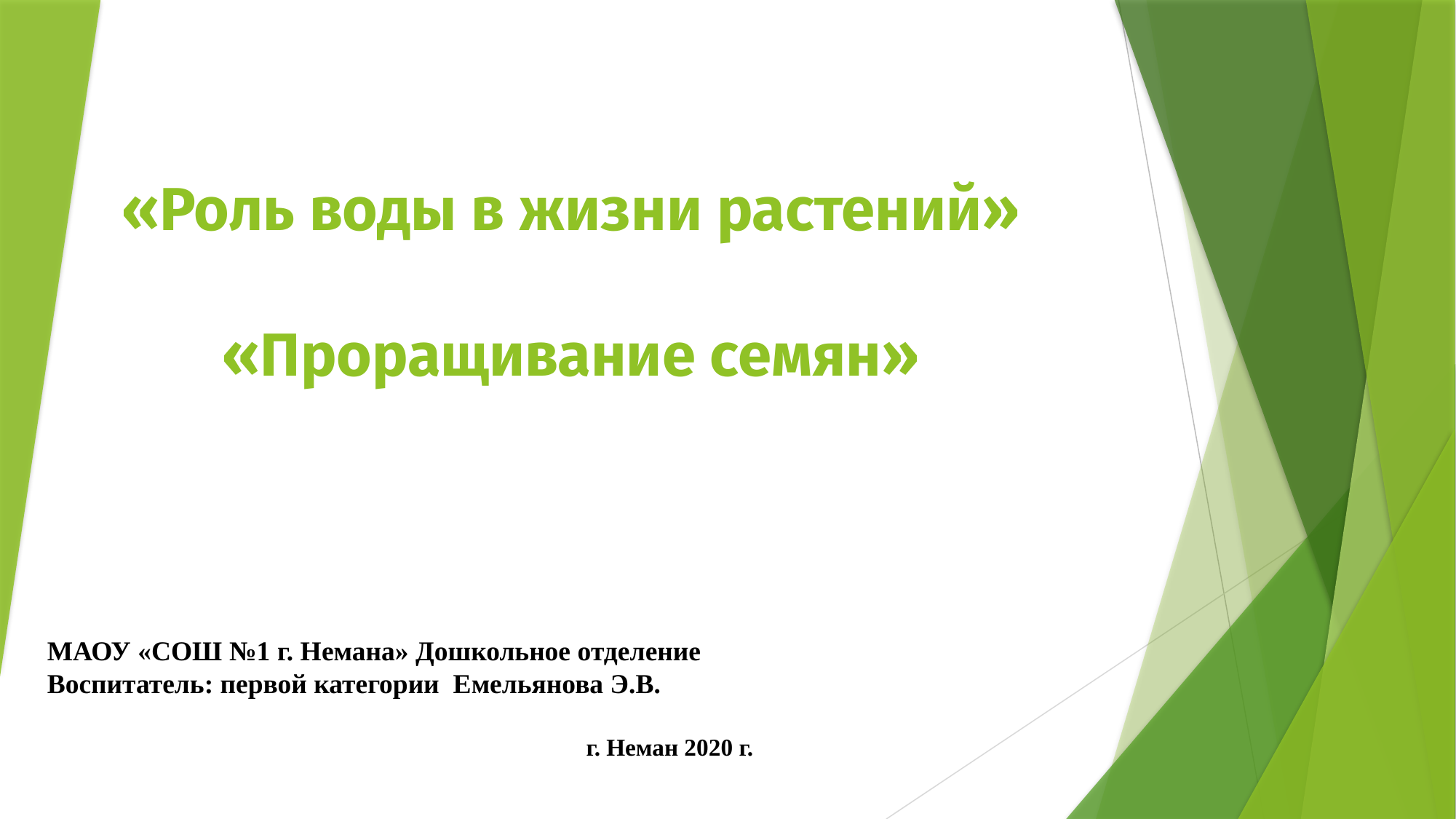

# «Роль воды в жизни растений» «Проращивание семян»
МАОУ «СОШ №1 г. Немана» Дошкольное отделение
Воспитатель: первой категории  Емельянова Э.В.

г. Неман 2020 г.